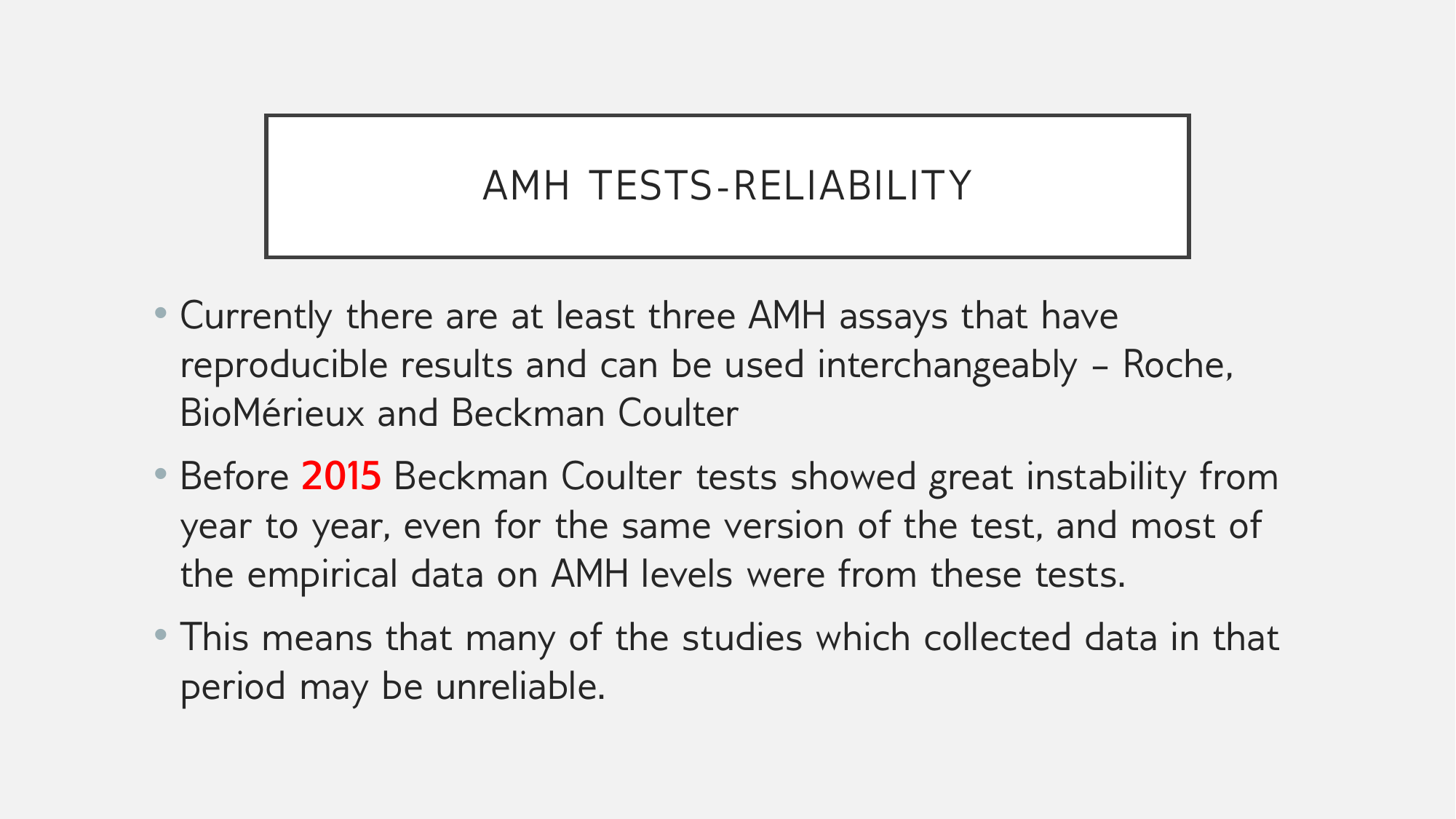

# Amh tests-reliability
Currently there are at least three AMH assays that have reproducible results and can be used interchangeably – Roche, BioMérieux and Beckman Coulter
Before 2015 Beckman Coulter tests showed great instability from year to year, even for the same version of the test, and most of the empirical data on AMH levels were from these tests.
This means that many of the studies which collected data in that period may be unreliable.